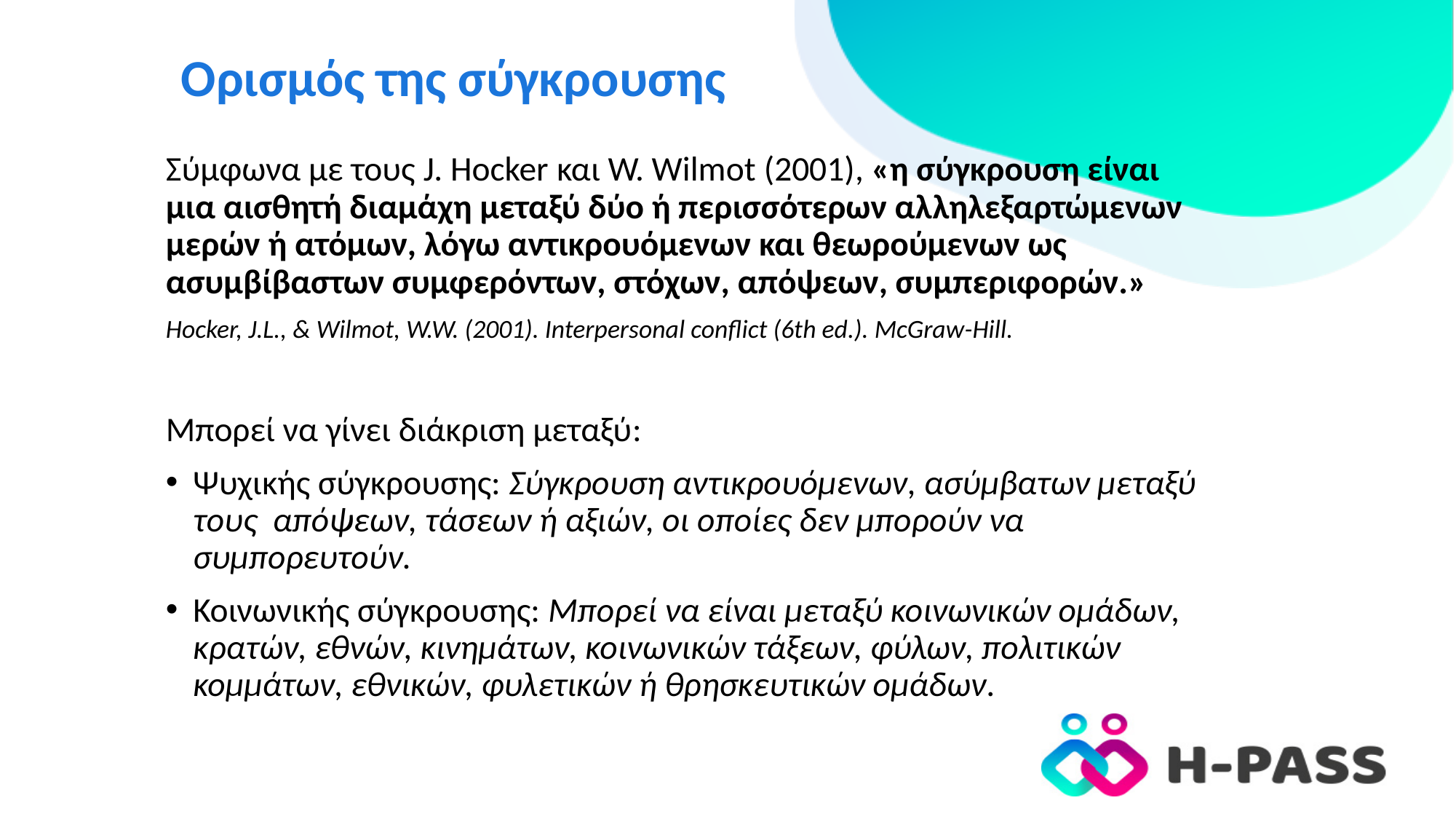

# Ορισμός της σύγκρουσης
Σύμφωνα με τους J. Hocker και W. Wilmot (2001), «η σύγκρουση είναι μια αισθητή διαμάχη μεταξύ δύο ή περισσότερων αλληλεξαρτώμενων μερών ή ατόμων, λόγω αντικρουόμενων και θεωρούμενων ως ασυμβίβαστων συμφερόντων, στόχων, απόψεων, συμπεριφορών.»
Hocker, J.L., & Wilmot, W.W. (2001). Interpersonal conflict (6th ed.). McGraw-Hill.

Μπορεί να γίνει διάκριση μεταξύ:
Ψυχικής σύγκρουσης: Σύγκρουση αντικρουόμενων, ασύμβατων μεταξύ τους  απόψεων, τάσεων ή αξιών, οι οποίες δεν μπορούν να συμπορευτούν.
Κοινωνικής σύγκρουσης: Μπορεί να είναι μεταξύ κοινωνικών ομάδων, κρατών, εθνών, κινημάτων, κοινωνικών τάξεων, φύλων, πολιτικών κομμάτων, εθνικών, φυλετικών ή θρησκευτικών ομάδων.